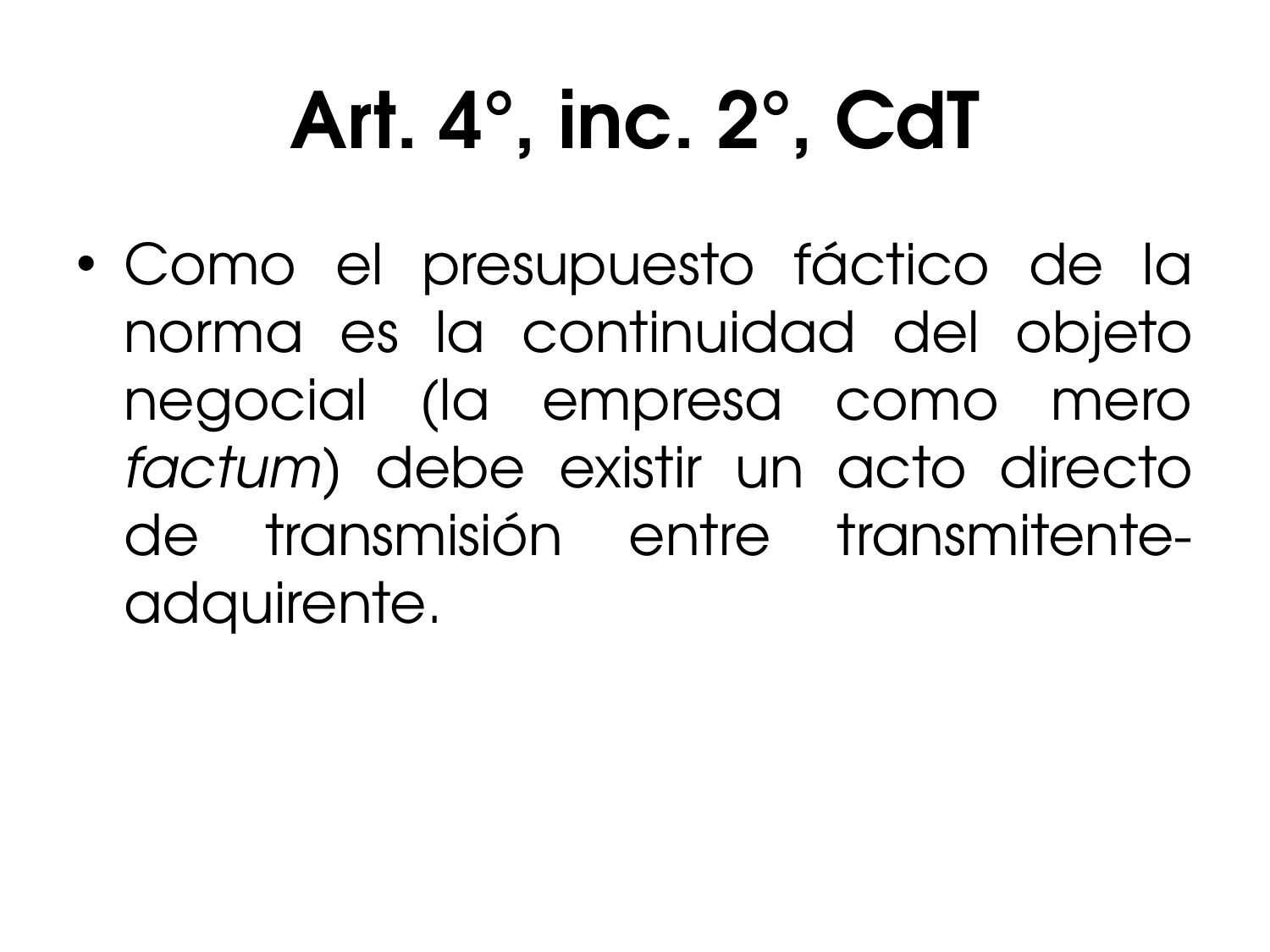

# Art. 4°, inc. 2°, CdT
Como el presupuesto fáctico de la norma es la continuidad del objeto negocial (la empresa como mero factum) debe existir un acto directo de transmisión entre transmitente-adquirente.